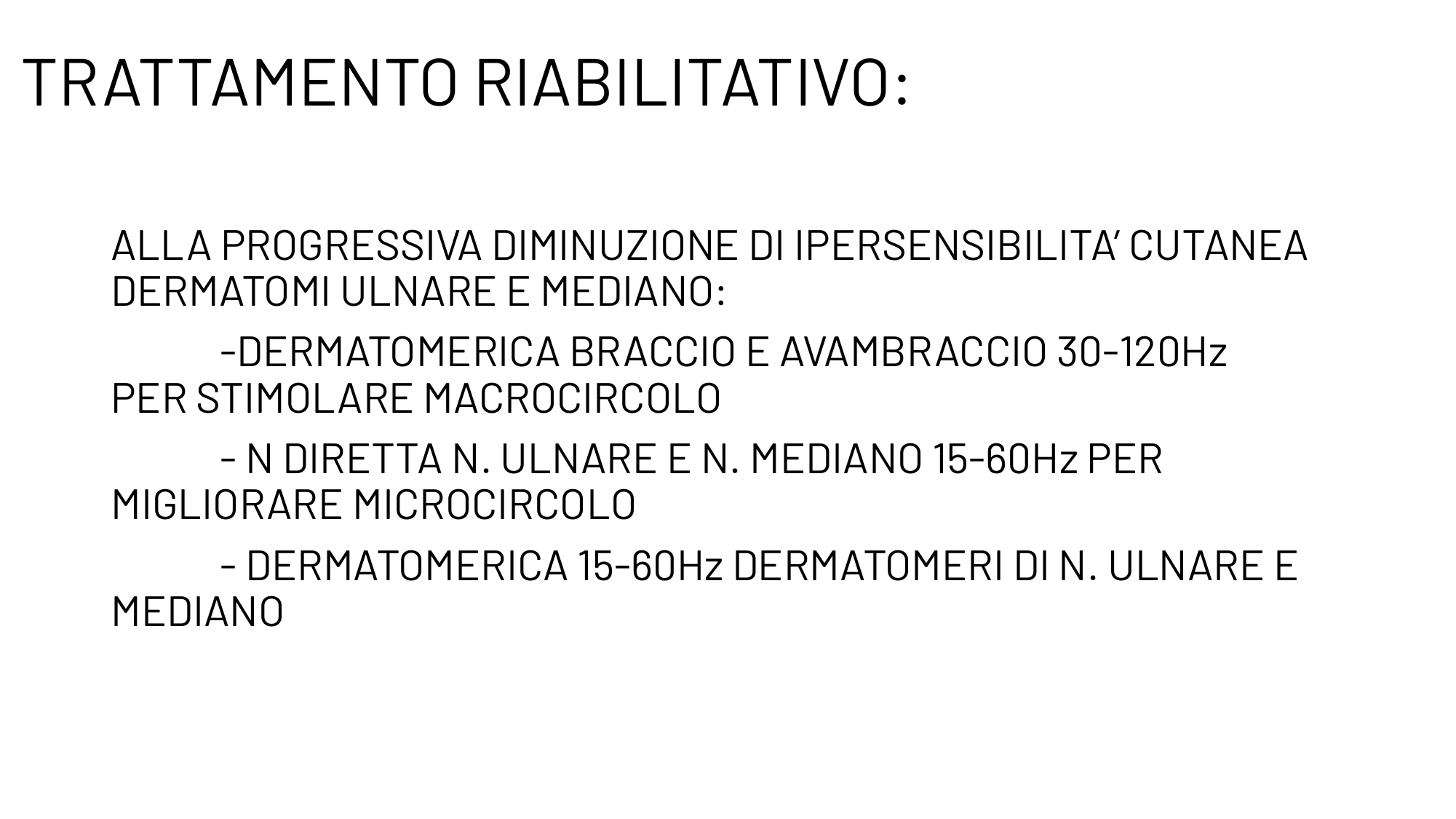

# TRATTAMENTO RIABILITATIVO:
ALLA PROGRESSIVA DIMINUZIONE DI IPERSENSIBILITA’ CUTANEA DERMATOMI ULNARE E MEDIANO:
	-DERMATOMERICA BRACCIO E AVAMBRACCIO 30-120Hz 	PER STIMOLARE MACROCIRCOLO
	- N DIRETTA N. ULNARE E N. MEDIANO 15-60Hz PER 	MIGLIORARE MICROCIRCOLO
	- DERMATOMERICA 15-60Hz DERMATOMERI DI N. ULNARE E 	MEDIANO